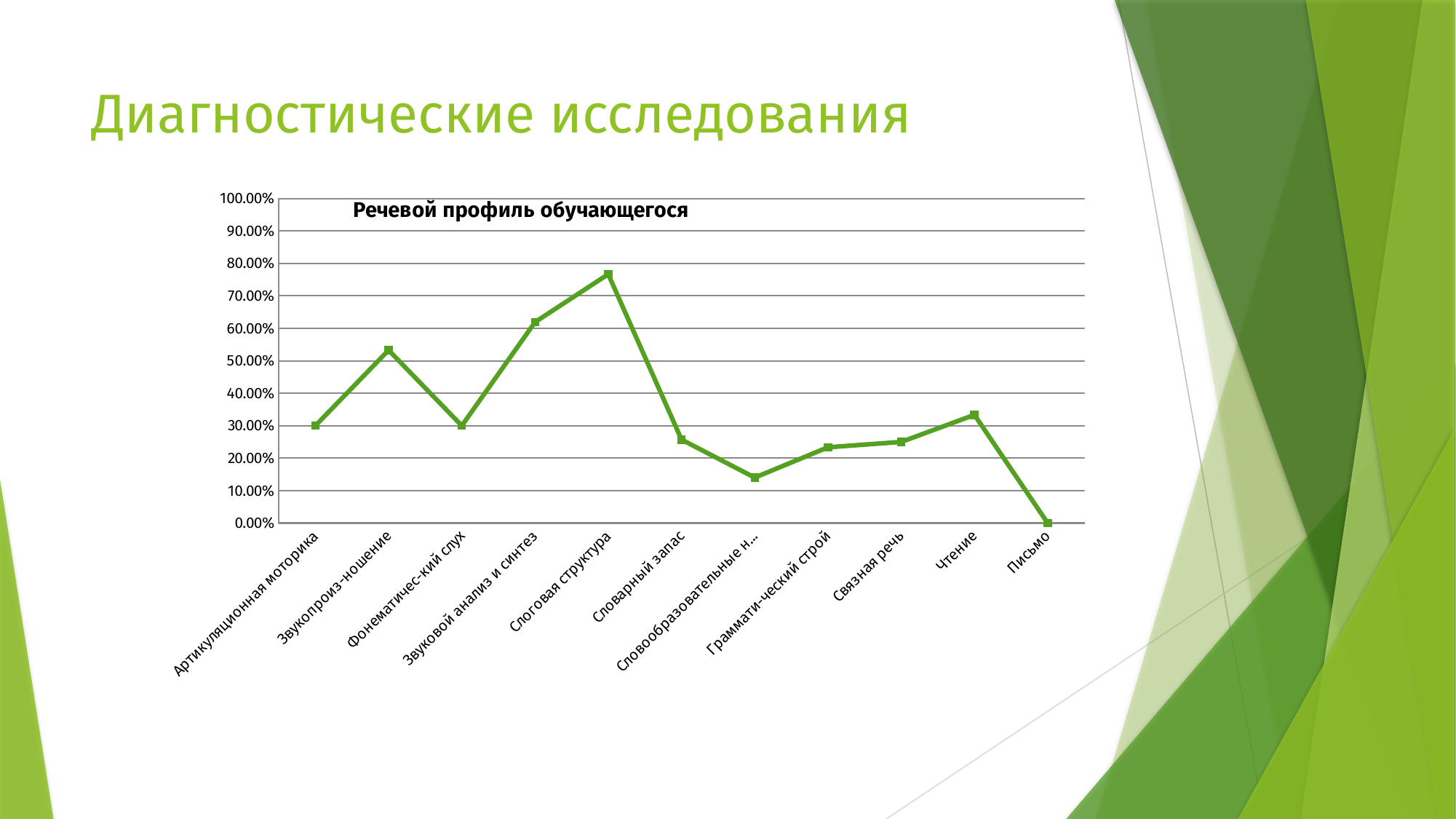

# Диагностические исследования

### Chart: Речевой профиль обучающегося

| Category |  |
|---|---|
| Артикуляционная моторика | 0.3000000000000003 |
| Звукопроиз-ношение | 0.5326086956521751 |
| Фонематичес-кий слух | 0.3000000000000003 |
| Звуковой анализ и синтез | 0.6190476190476196 |
| Слоговая структура | 0.7666666666666667 |
| Словарный запас | 0.25714285714285756 |
| Словообразовательные навыки | 0.14 |
| Граммати-ческий строй | 0.23333333333333353 |
| Связная речь | 0.25 |
| Чтение | 0.3333333333333333 |
| Письмо | 0.0 |